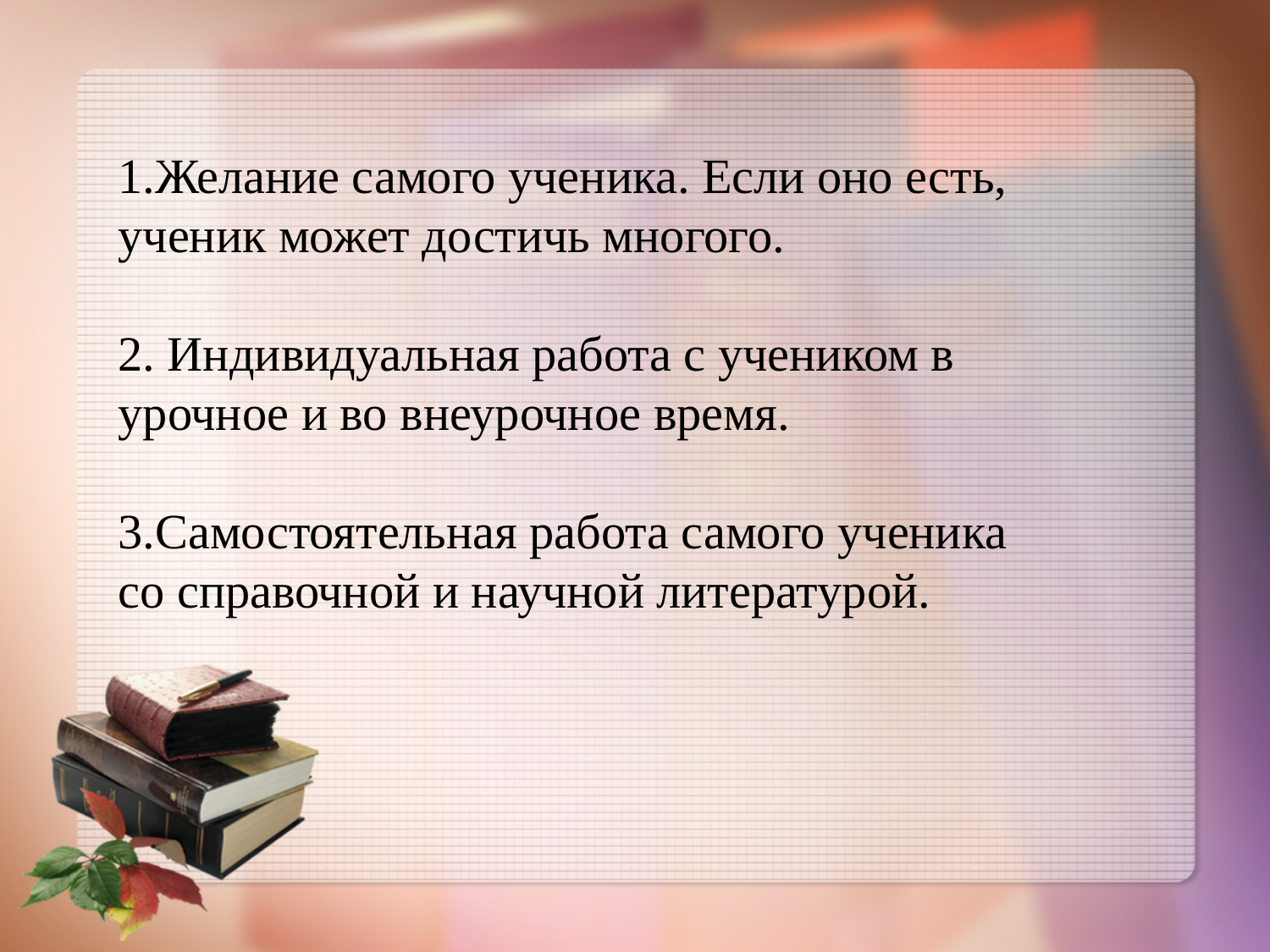

1.Желание самого ученика. Если оно есть, ученик может достичь многого.

2. Индивидуальная работа с учеником в урочное и во внеурочное время.

3.Самостоятельная работа самого ученика со справочной и научной литературой.